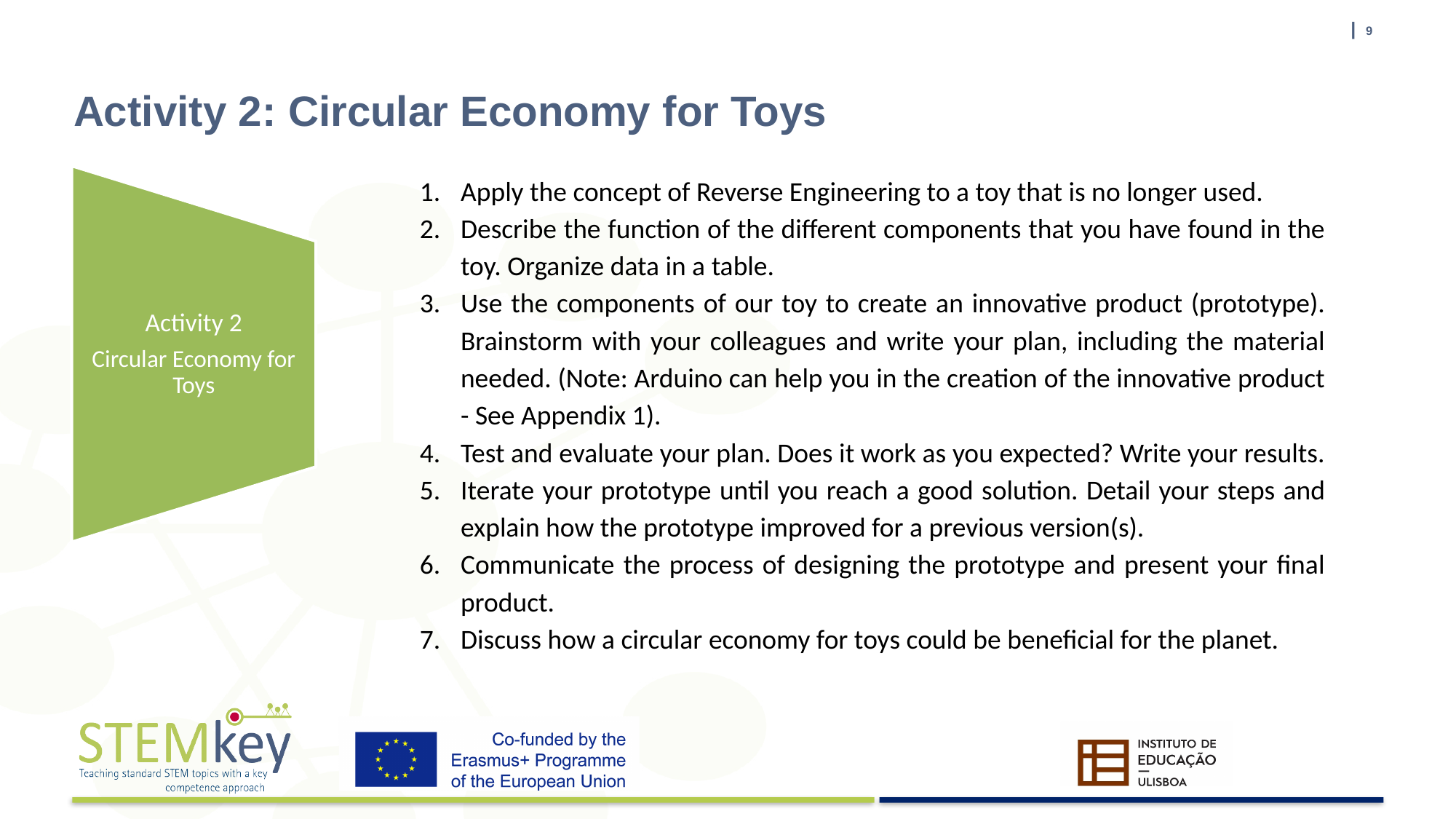

|  9
# Activity 2: Circular Economy for Toys
Apply the concept of Reverse Engineering to a toy that is no longer used.
Describe the function of the different components that you have found in the toy. Organize data in a table.
Use the components of our toy to create an innovative product (prototype). Brainstorm with your colleagues and write your plan, including the material needed. (Note: Arduino can help you in the creation of the innovative product - See Appendix 1).
Test and evaluate your plan. Does it work as you expected? Write your results.
Iterate your prototype until you reach a good solution. Detail your steps and explain how the prototype improved for a previous version(s).
Communicate the process of designing the prototype and present your final product.
Discuss how a circular economy for toys could be beneficial for the planet.
Activity 2
Circular Economy for Toys